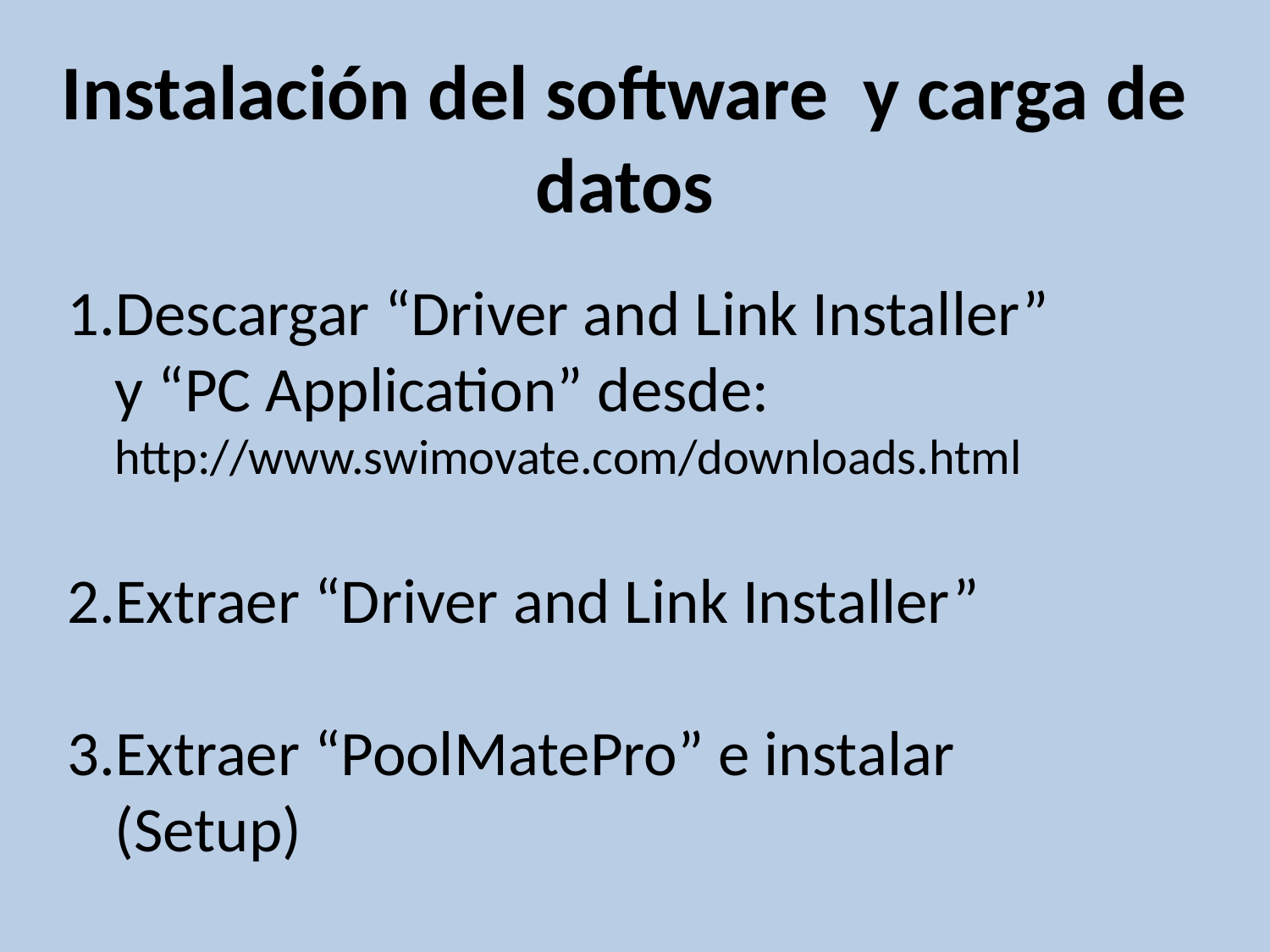

Instalación del software  y carga de datos
Descargar “Driver and Link Installer” y “PC Application” desde: http://www.swimovate.com/downloads.html

Extraer “Driver and Link Installer”

Extraer “PoolMatePro” e instalar (Setup)